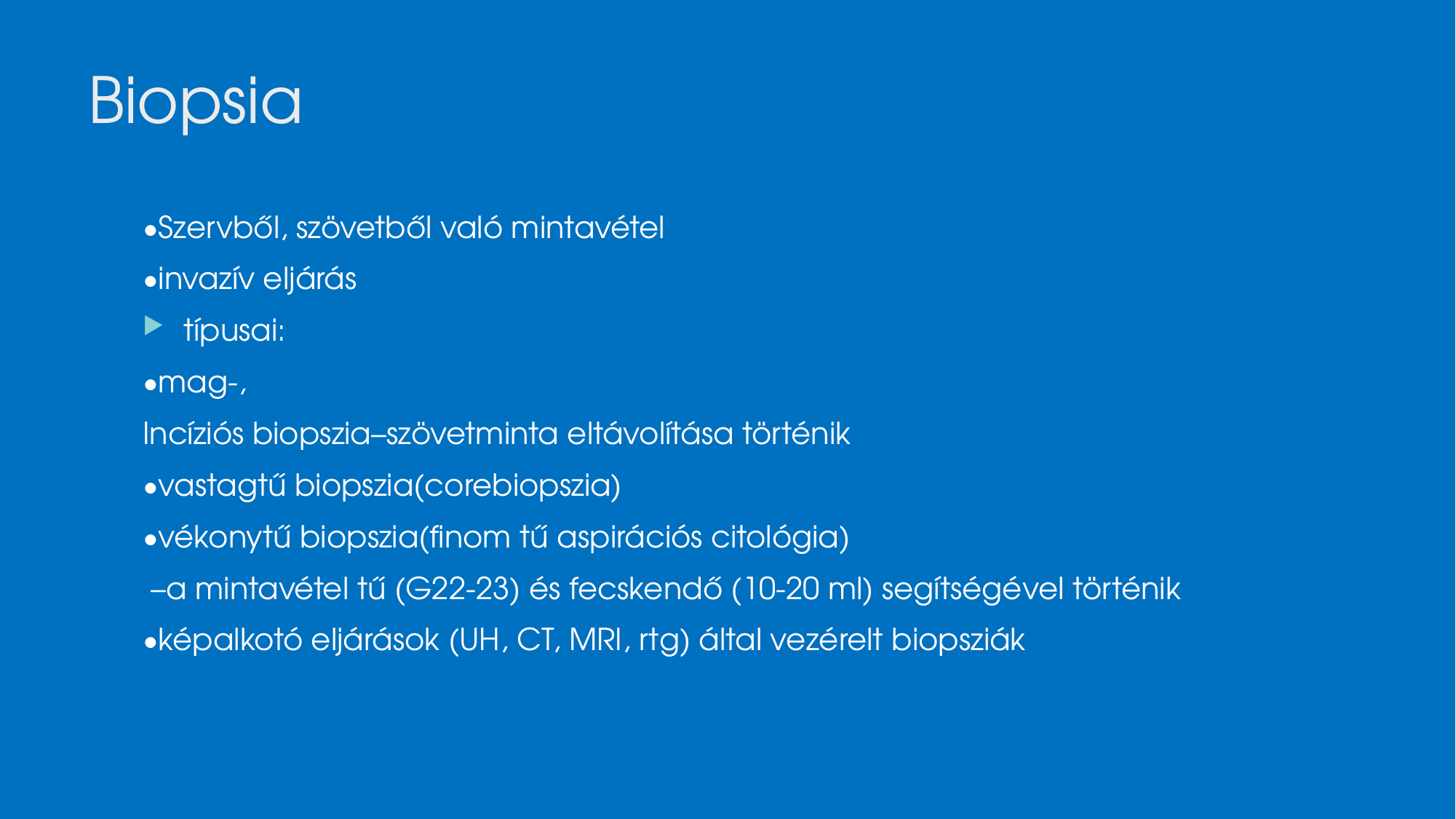

# Biopsia
•Szervből, szövetből való mintavétel
•invazív eljárás
típusai:
•mag-,
Incíziós biopszia–szövetminta eltávolítása történik
•vastagtű biopszia(corebiopszia)
•vékonytű biopszia(finom tű aspirációs citológia)
 –a mintavétel tű (G22-23) és fecskendő (10-20 ml) segítségével történik
•képalkotó eljárások (UH, CT, MRI, rtg) által vezérelt biopsziák